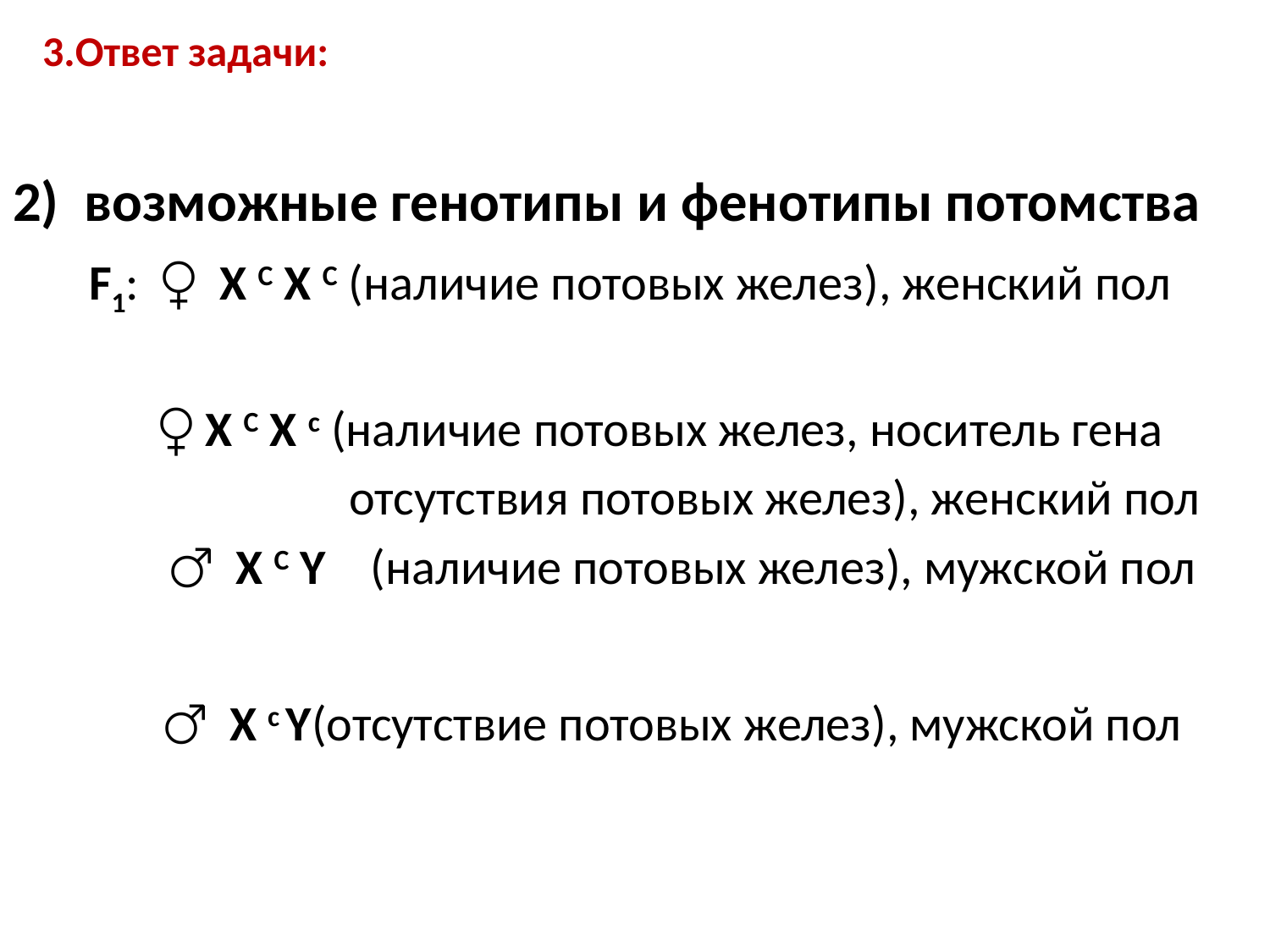

# 3.Ответ задачи:

2)  возможные генотипы и фенотипы потомства
      F1:  ♀  Х С Х С (наличие потовых желез), женский пол

             ♀ Х С Х с (наличие потовых желез, носитель гена
                              отсутствия потовых желез), женский пол
              ♂  Х С Y    (наличие потовых желез), мужской пол

            ♂  Х с Y(отсутствие потовых желез), мужской пол